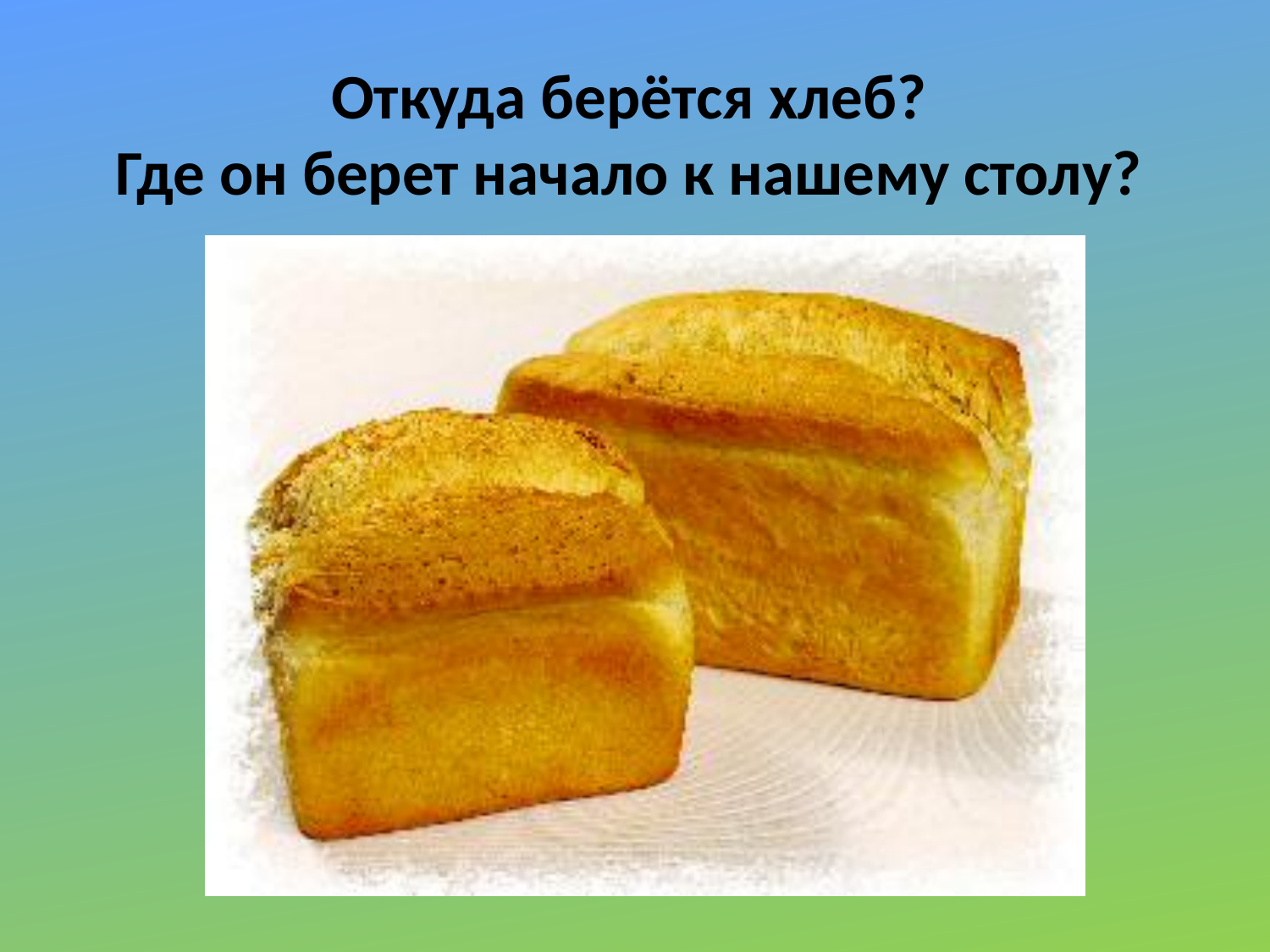

# Откуда берётся хлеб? Где он берет начало к нашему столу?